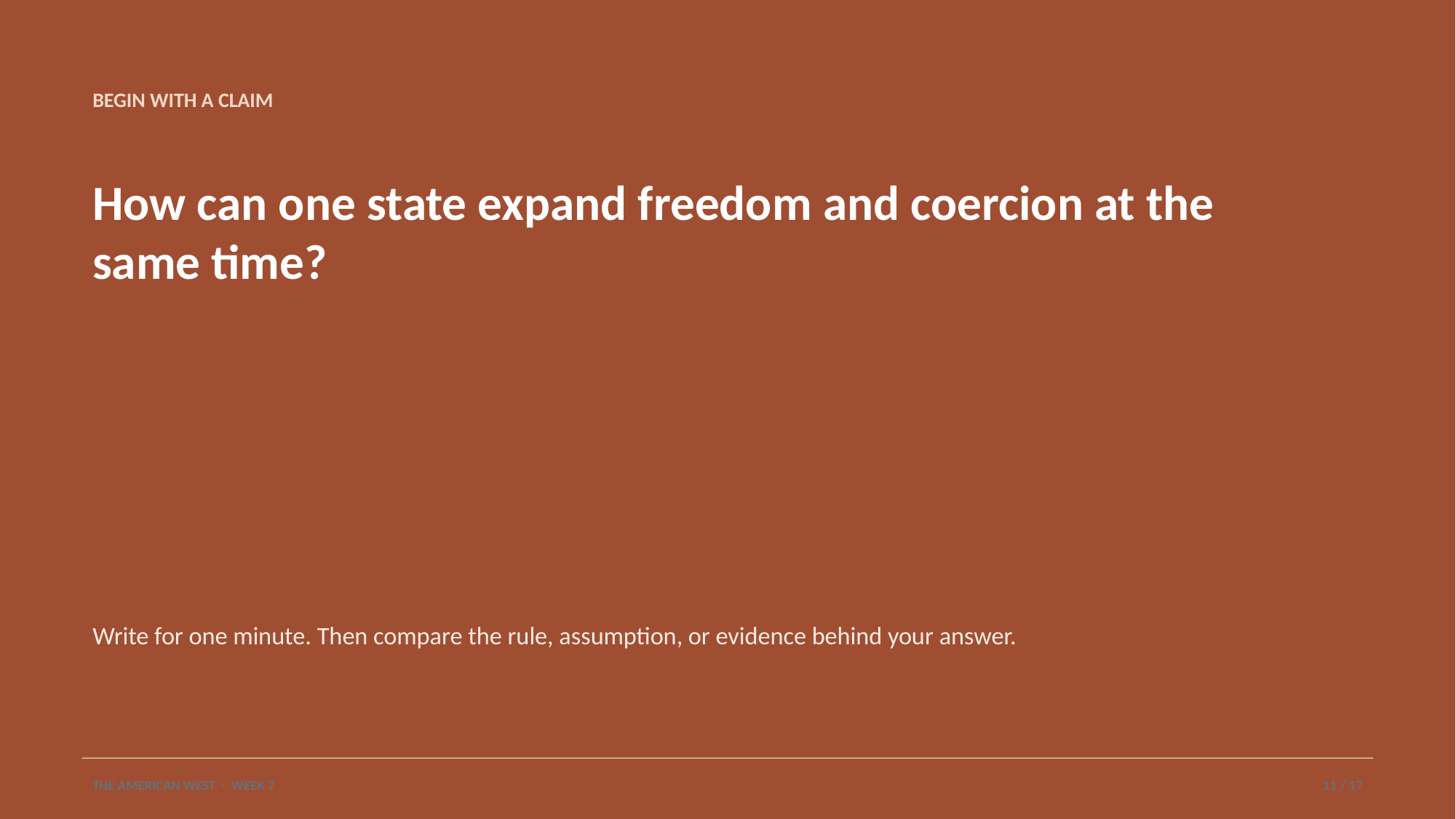

BEGIN WITH A CLAIM
How can one state expand freedom and coercion at the same time?
Write for one minute. Then compare the rule, assumption, or evidence behind your answer.

THE AMERICAN WEST  ·  WEEK 7
11 / 17